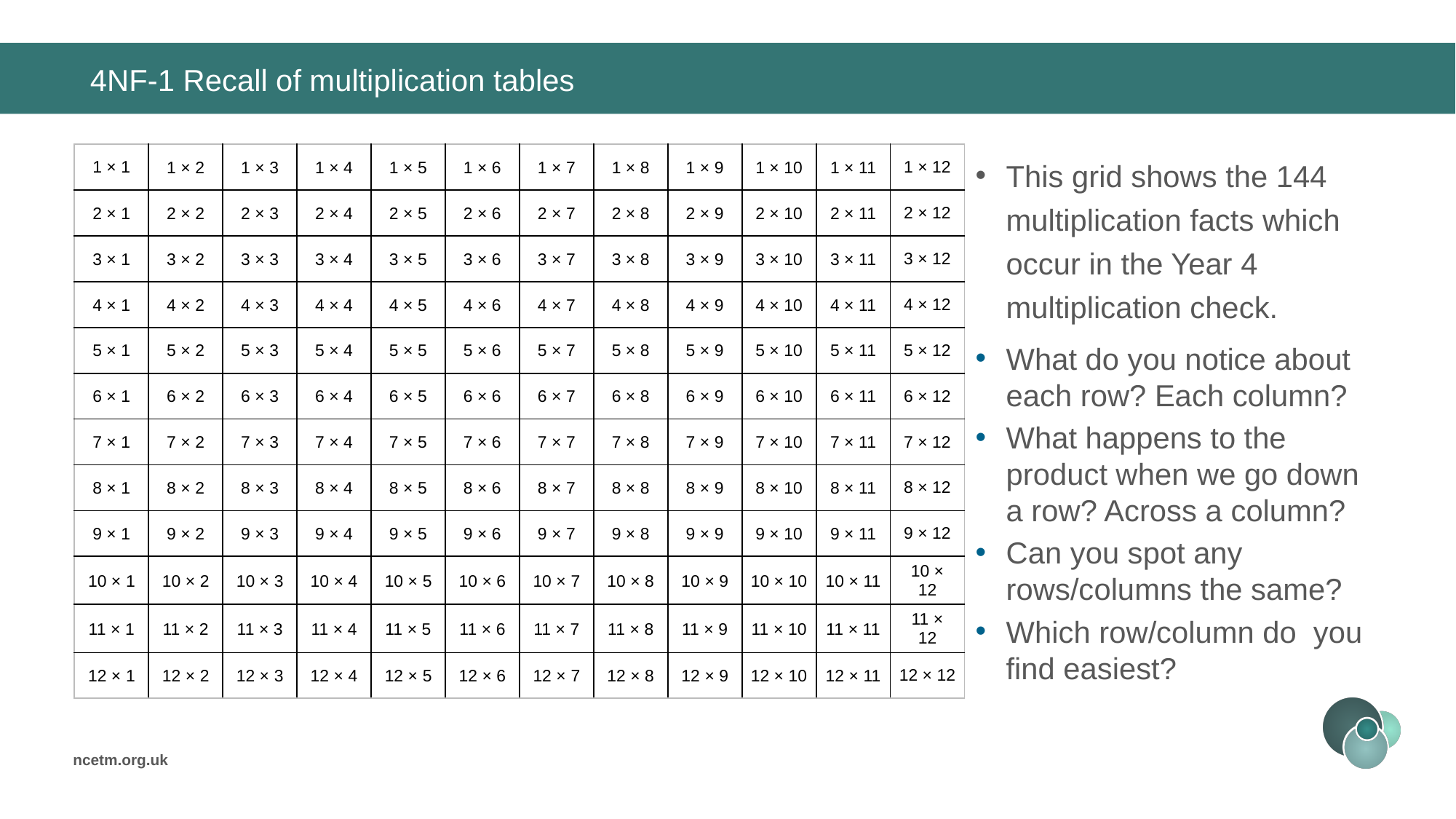

# 4NF-1 Recall of multiplication tables
| 1 × 1 | 1 × 2 | 1 × 3 | 1 × 4 | 1 × 5 | 1 × 6 | 1 × 7 | 1 × 8 | 1 × 9 | 1 × 10 | 1 × 11 | 1 × 12 |
| --- | --- | --- | --- | --- | --- | --- | --- | --- | --- | --- | --- |
| 2 × 1 | 2 × 2 | 2 × 3 | 2 × 4 | 2 × 5 | 2 × 6 | 2 × 7 | 2 × 8 | 2 × 9 | 2 × 10 | 2 × 11 | 2 × 12 |
| 3 × 1 | 3 × 2 | 3 × 3 | 3 × 4 | 3 × 5 | 3 × 6 | 3 × 7 | 3 × 8 | 3 × 9 | 3 × 10 | 3 × 11 | 3 × 12 |
| 4 × 1 | 4 × 2 | 4 × 3 | 4 × 4 | 4 × 5 | 4 × 6 | 4 × 7 | 4 × 8 | 4 × 9 | 4 × 10 | 4 × 11 | 4 × 12 |
| 5 × 1 | 5 × 2 | 5 × 3 | 5 × 4 | 5 × 5 | 5 × 6 | 5 × 7 | 5 × 8 | 5 × 9 | 5 × 10 | 5 × 11 | 5 × 12 |
| 6 × 1 | 6 × 2 | 6 × 3 | 6 × 4 | 6 × 5 | 6 × 6 | 6 × 7 | 6 × 8 | 6 × 9 | 6 × 10 | 6 × 11 | 6 × 12 |
| 7 × 1 | 7 × 2 | 7 × 3 | 7 × 4 | 7 × 5 | 7 × 6 | 7 × 7 | 7 × 8 | 7 × 9 | 7 × 10 | 7 × 11 | 7 × 12 |
| 8 × 1 | 8 × 2 | 8 × 3 | 8 × 4 | 8 × 5 | 8 × 6 | 8 × 7 | 8 × 8 | 8 × 9 | 8 × 10 | 8 × 11 | 8 × 12 |
| 9 × 1 | 9 × 2 | 9 × 3 | 9 × 4 | 9 × 5 | 9 × 6 | 9 × 7 | 9 × 8 | 9 × 9 | 9 × 10 | 9 × 11 | 9 × 12 |
| 10 × 1 | 10 × 2 | 10 × 3 | 10 × 4 | 10 × 5 | 10 × 6 | 10 × 7 | 10 × 8 | 10 × 9 | 10 × 10 | 10 × 11 | 10 × 12 |
| 11 × 1 | 11 × 2 | 11 × 3 | 11 × 4 | 11 × 5 | 11 × 6 | 11 × 7 | 11 × 8 | 11 × 9 | 11 × 10 | 11 × 11 | 11 × 12 |
| 12 × 1 | 12 × 2 | 12 × 3 | 12 × 4 | 12 × 5 | 12 × 6 | 12 × 7 | 12 × 8 | 12 × 9 | 12 × 10 | 12 × 11 | 12 × 12 |
This grid shows the 144 multiplication facts which occur in the Year 4 multiplication check.
What do you notice about each row? Each column?
What happens to the product when we go down a row? Across a column?
Can you spot any rows/columns the same?
Which row/column do  you find easiest?